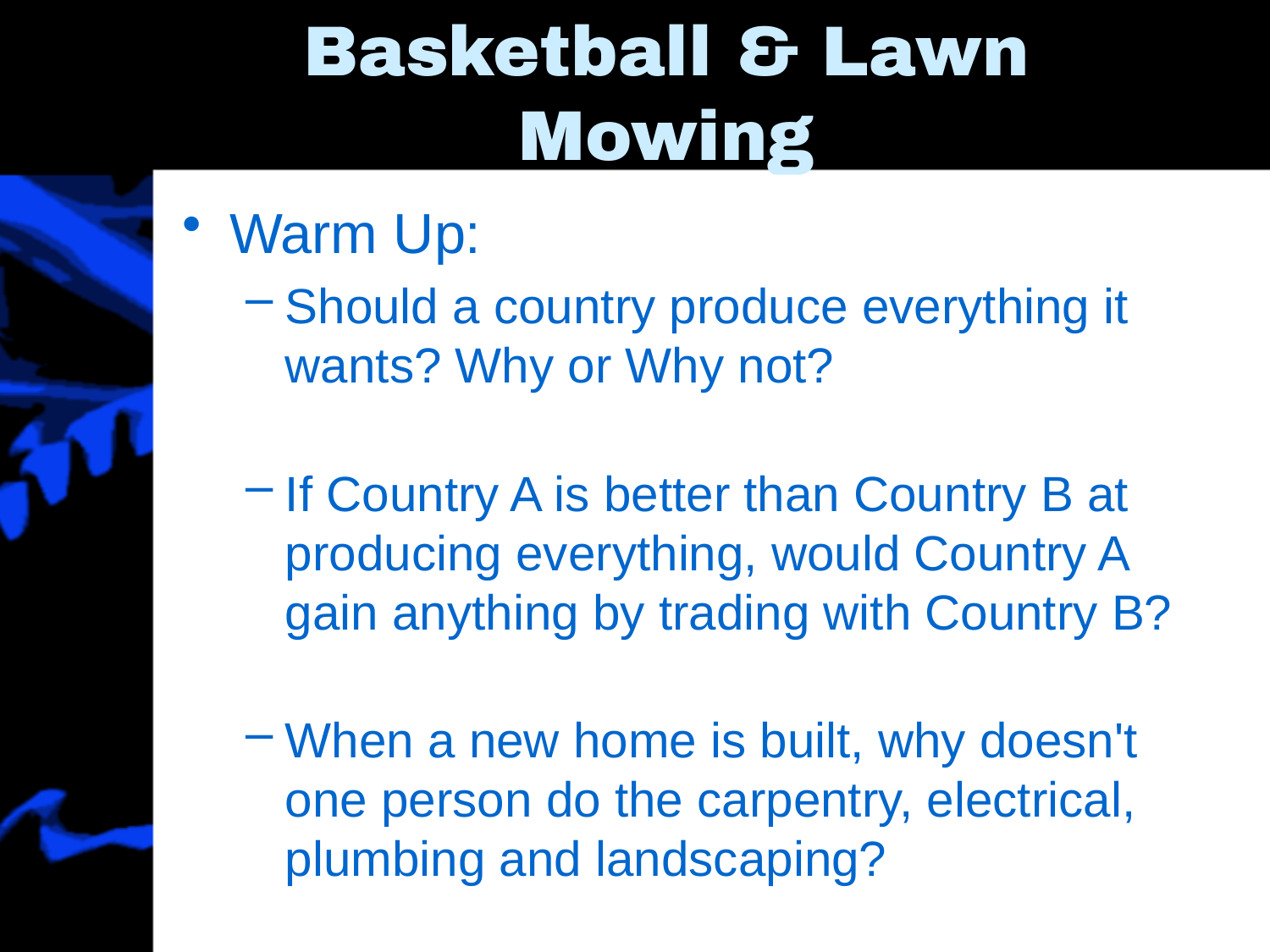

# Basketball & Lawn Mowing
Warm Up:
Should a country produce everything it wants? Why or Why not?
If Country A is better than Country B at producing everything, would Country A gain anything by trading with Country B?
When a new home is built, why doesn't one person do the carpentry, electrical, plumbing and landscaping?